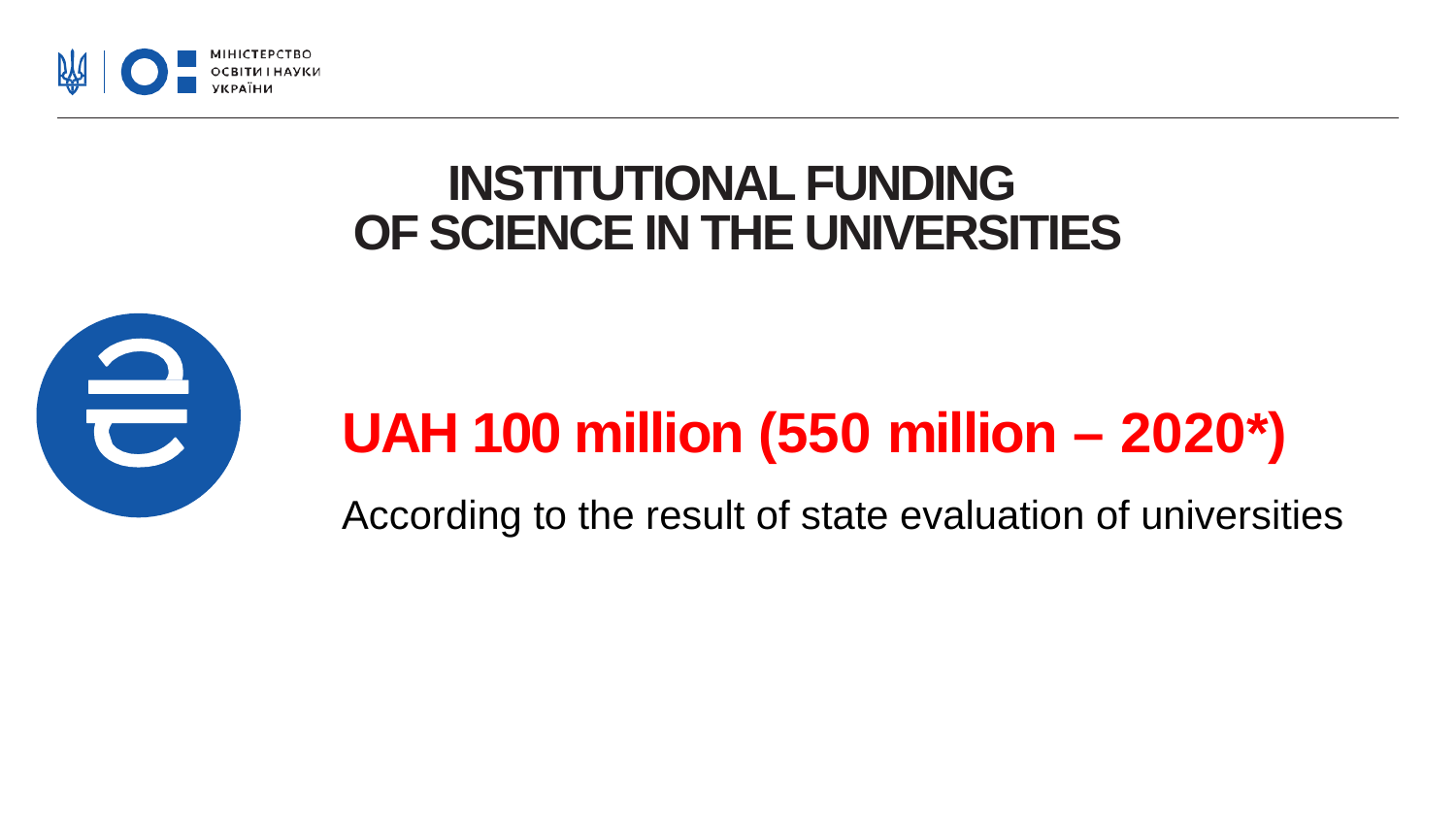

# INSTITUTIONAL FUNDING OF SCIENCE IN THE UNIVERSITIES

UAH 100 million (550 million – 2020*)
According to the result of state evaluation of universities